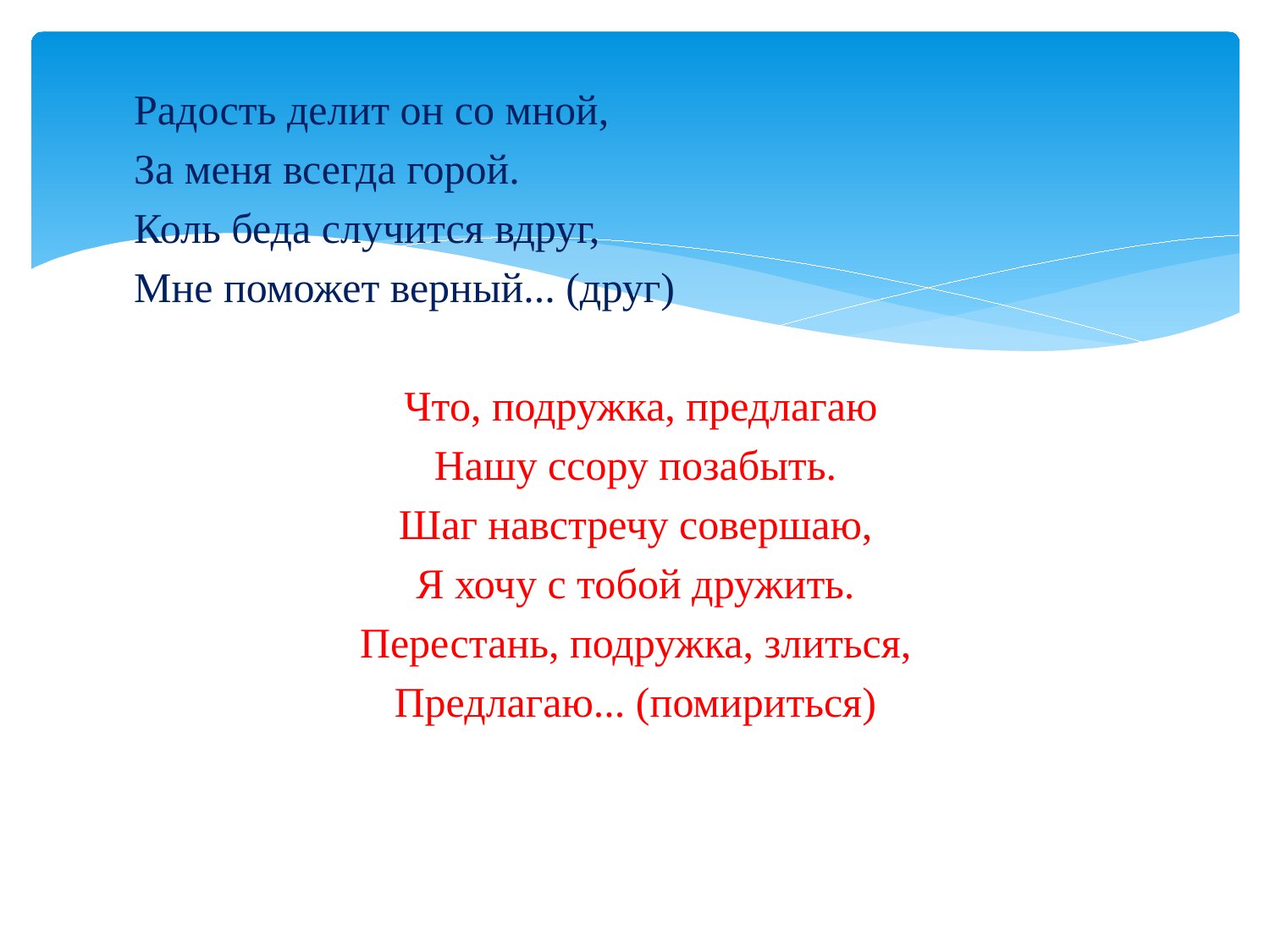

#
Радость делит он со мной,
За меня всегда горой.
Коль беда случится вдруг,
Мне поможет верный... (друг)

 Что, подружка, предлагаю
Нашу ссору позабыть.
Шаг навстречу совершаю,
Я хочу с тобой дружить.
Перестань, подружка, злиться,
Предлагаю... (помириться)